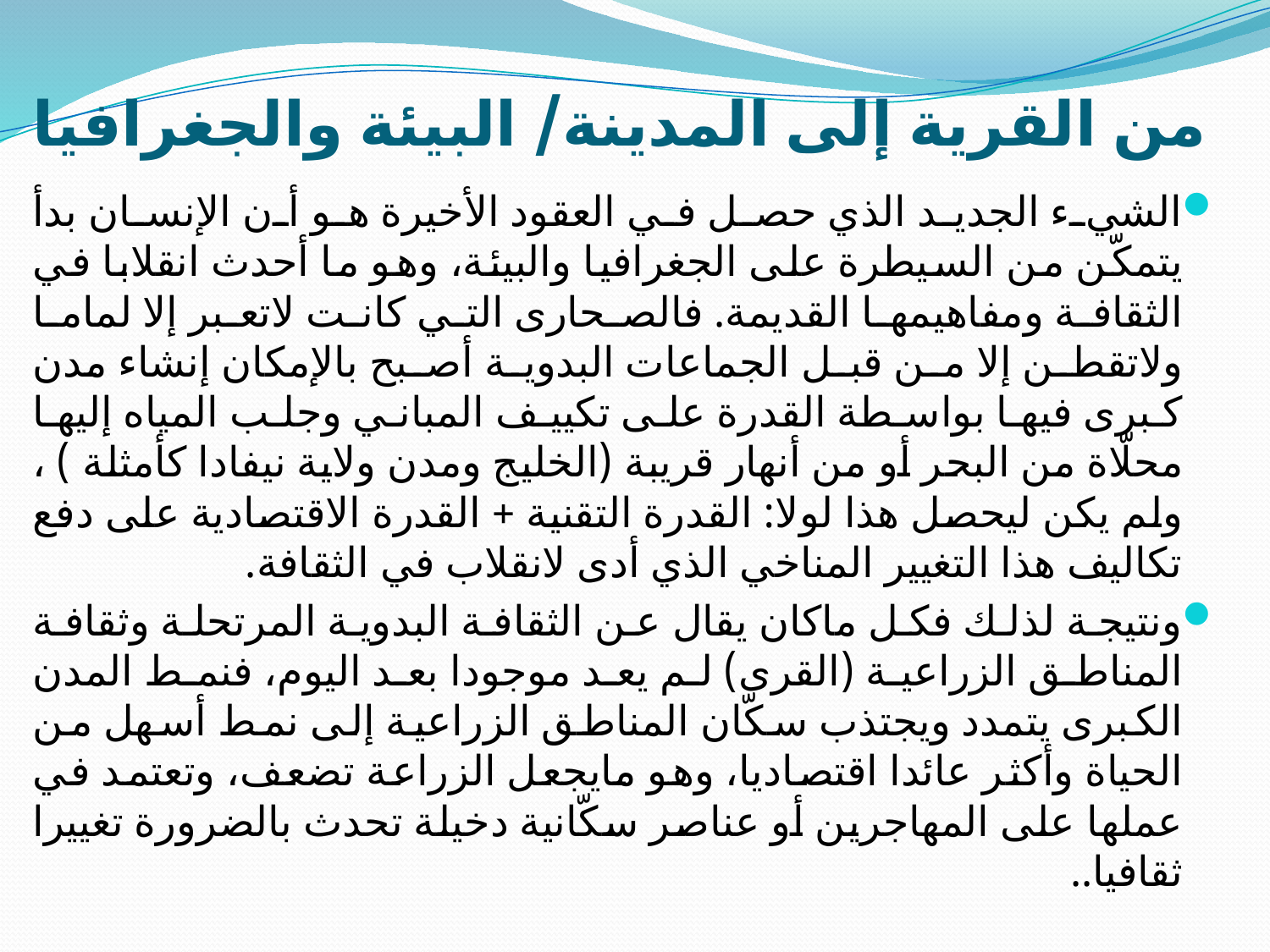

# من القرية إلى المدينة/ البيئة والجغرافيا
الشيء الجديد الذي حصل في العقود الأخيرة هو أن الإنسان بدأ يتمكّن من السيطرة على الجغرافيا والبيئة، وهو ما أحدث انقلابا في الثقافة ومفاهيمها القديمة. فالصحارى التي كانت لاتعبر إلا لماما ولاتقطن إلا من قبل الجماعات البدوية أصبح بالإمكان إنشاء مدن كبرى فيها بواسطة القدرة على تكييف المباني وجلب المياه إليها محلّاة من البحر أو من أنهار قريبة (الخليج ومدن ولاية نيفادا كأمثلة ) ، ولم يكن ليحصل هذا لولا: القدرة التقنية + القدرة الاقتصادية على دفع تكاليف هذا التغيير المناخي الذي أدى لانقلاب في الثقافة.
ونتيجة لذلك فكل ماكان يقال عن الثقافة البدوية المرتحلة وثقافة المناطق الزراعية (القرى) لم يعد موجودا بعد اليوم، فنمط المدن الكبرى يتمدد ويجتذب سكّان المناطق الزراعية إلى نمط أسهل من الحياة وأكثر عائدا اقتصاديا، وهو مايجعل الزراعة تضعف، وتعتمد في عملها على المهاجرين أو عناصر سكّانية دخيلة تحدث بالضرورة تغييرا ثقافيا..